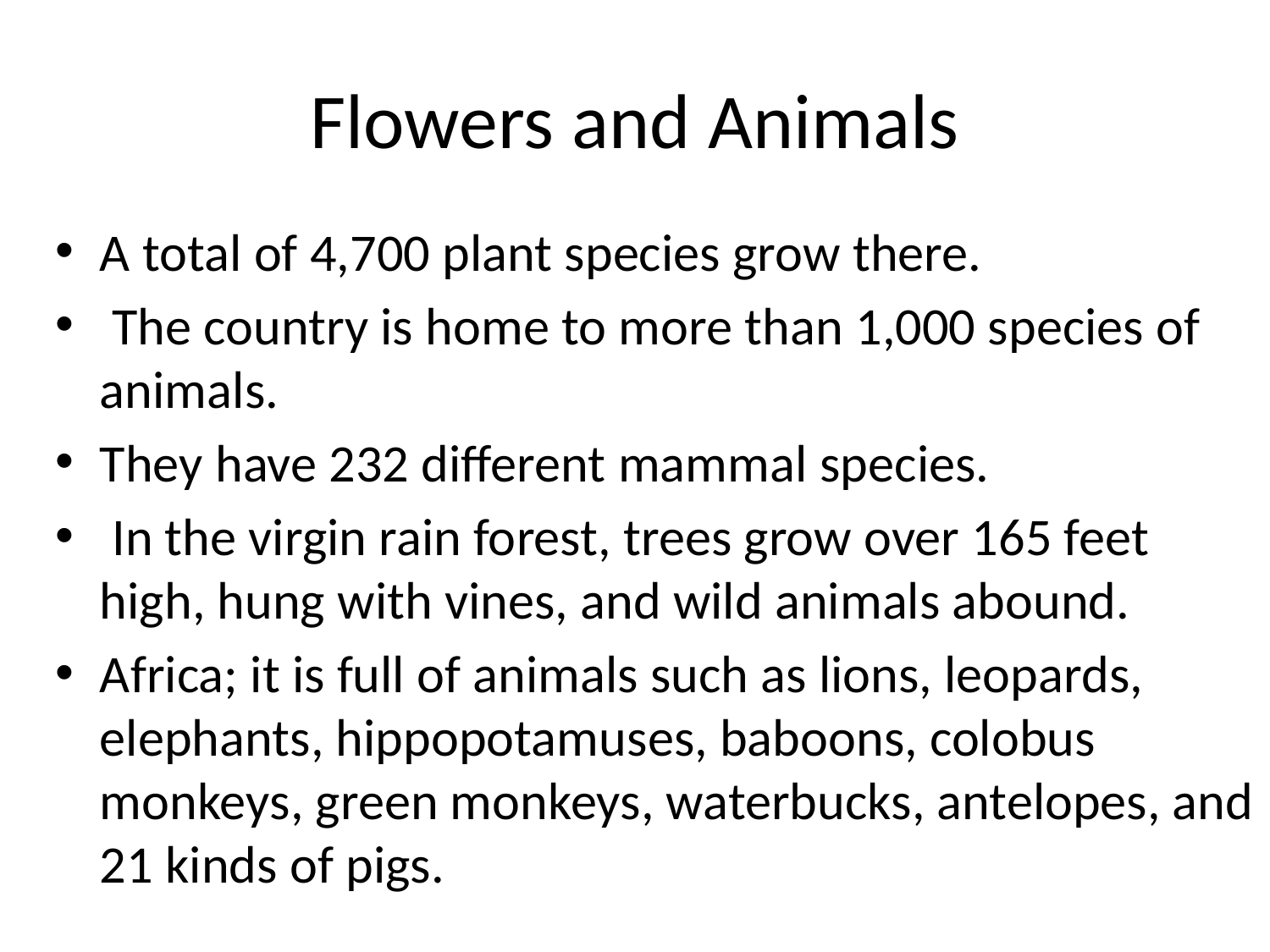

# Flowers and Animals
A total of 4,700 plant species grow there.
 The country is home to more than 1,000 species of animals.
They have 232 different mammal species.
 In the virgin rain forest, trees grow over 165 feet high, hung with vines, and wild animals abound.
Africa; it is full of animals such as lions, leopards, elephants, hippopotamuses, baboons, colobus monkeys, green monkeys, waterbucks, antelopes, and 21 kinds of pigs.